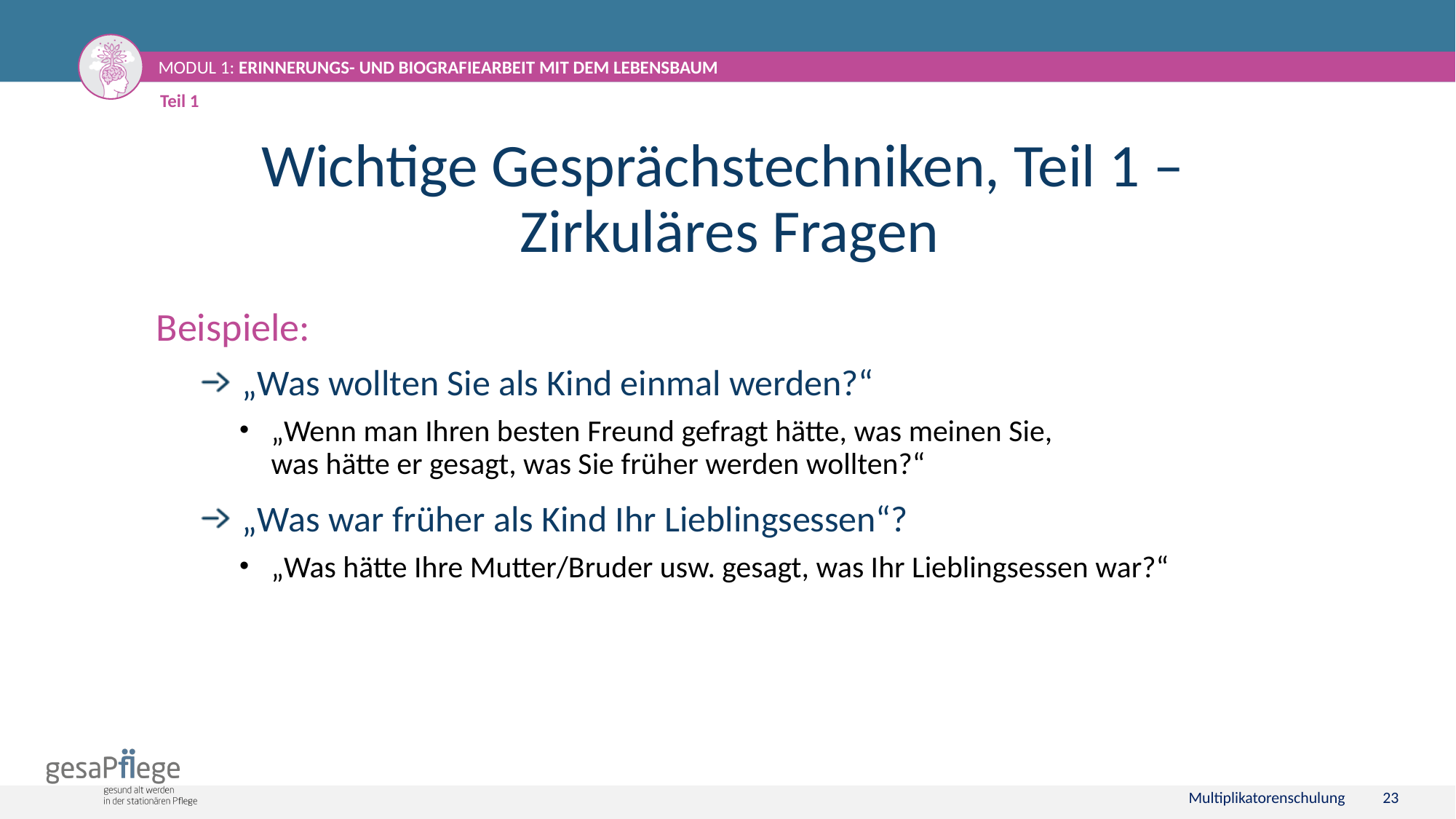

Teil 1
# Wichtige Gesprächstechniken, Teil 1 – Zirkuläres Fragen
Beispiele:
„Was wollten Sie als Kind einmal werden?“
„Wenn man Ihren besten Freund gefragt hätte, was meinen Sie,
was hätte er gesagt, was Sie früher werden wollten?“
„Was war früher als Kind Ihr Lieblingsessen“?
„Was hätte Ihre Mutter/Bruder usw. gesagt, was Ihr Lieblingsessen war?“
Multiplikatorenschulung
23